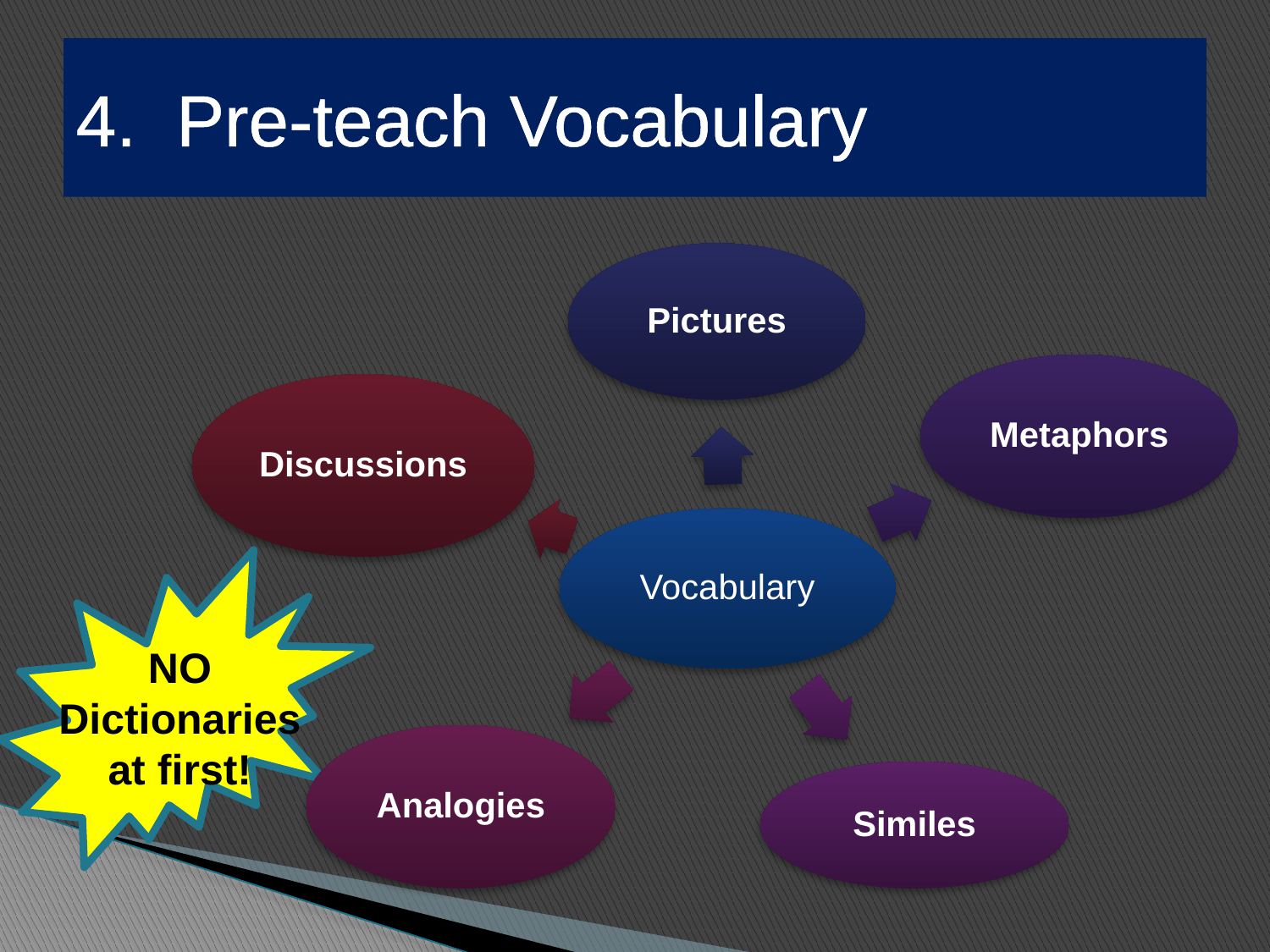

# 4.  Pre-teach Vocabulary
Vocabulary

Pictures

Metaphors

Similes

Analogies

Discussions

NO Dictionaries at first!